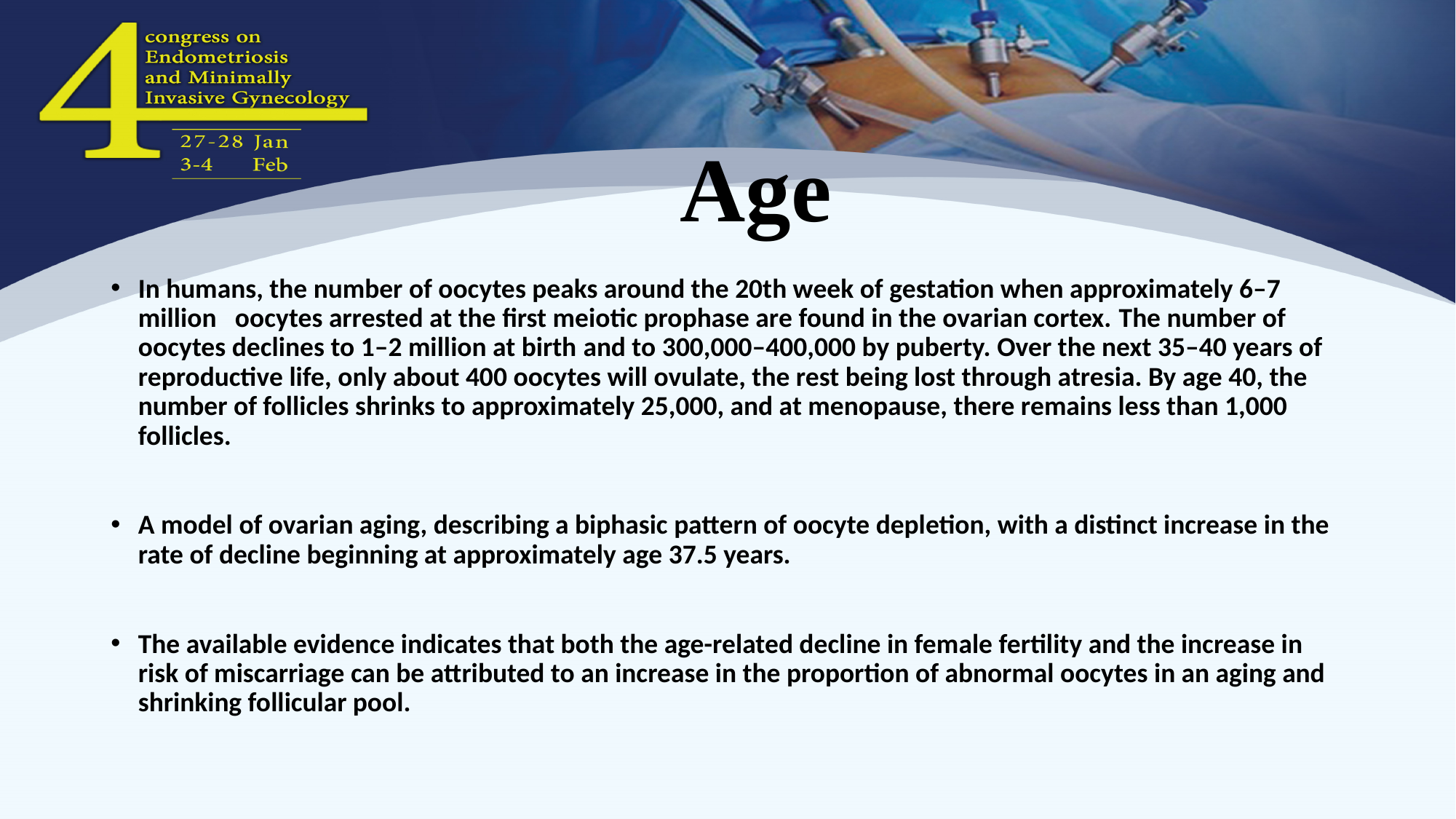

# Age
In humans, the number of oocytes peaks around the 20th week of gestation when approximately 6–7 million   oocytes arrested at the first meiotic prophase are found in the ovarian cortex. The number of oocytes declines to 1–2 million at birth and to 300,000–400,000 by puberty. Over the next 35–40 years of reproductive life, only about 400 oocytes will ovulate, the rest being lost through atresia. By age 40, the number of follicles shrinks to approximately 25,000, and at menopause, there remains less than 1,000 follicles.

A model of ovarian aging, describing a biphasic pattern of oocyte depletion, with a distinct increase in the rate of decline beginning at approximately age 37.5 years.

The available evidence indicates that both the age-related decline in female fertility and the increase in risk of miscarriage can be attributed to an increase in the proportion of abnormal oocytes in an aging and shrinking follicular pool.